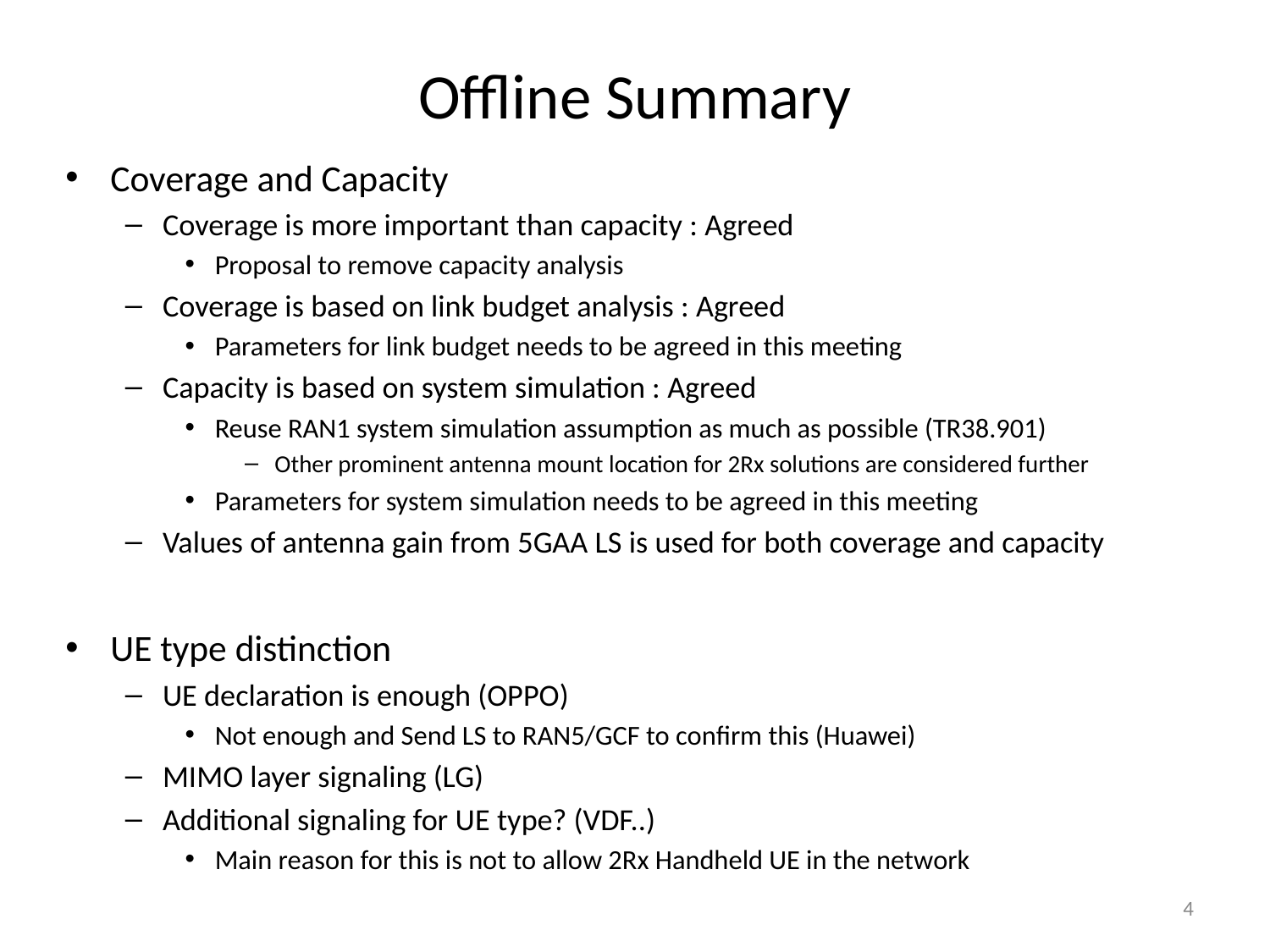

# Offline Summary
Coverage and Capacity
Coverage is more important than capacity : Agreed
Proposal to remove capacity analysis
Coverage is based on link budget analysis : Agreed
Parameters for link budget needs to be agreed in this meeting
Capacity is based on system simulation : Agreed
Reuse RAN1 system simulation assumption as much as possible (TR38.901)
Other prominent antenna mount location for 2Rx solutions are considered further
Parameters for system simulation needs to be agreed in this meeting
Values of antenna gain from 5GAA LS is used for both coverage and capacity

UE type distinction
UE declaration is enough (OPPO)
Not enough and Send LS to RAN5/GCF to confirm this (Huawei)
MIMO layer signaling (LG)
Additional signaling for UE type? (VDF..)
Main reason for this is not to allow 2Rx Handheld UE in the network

4